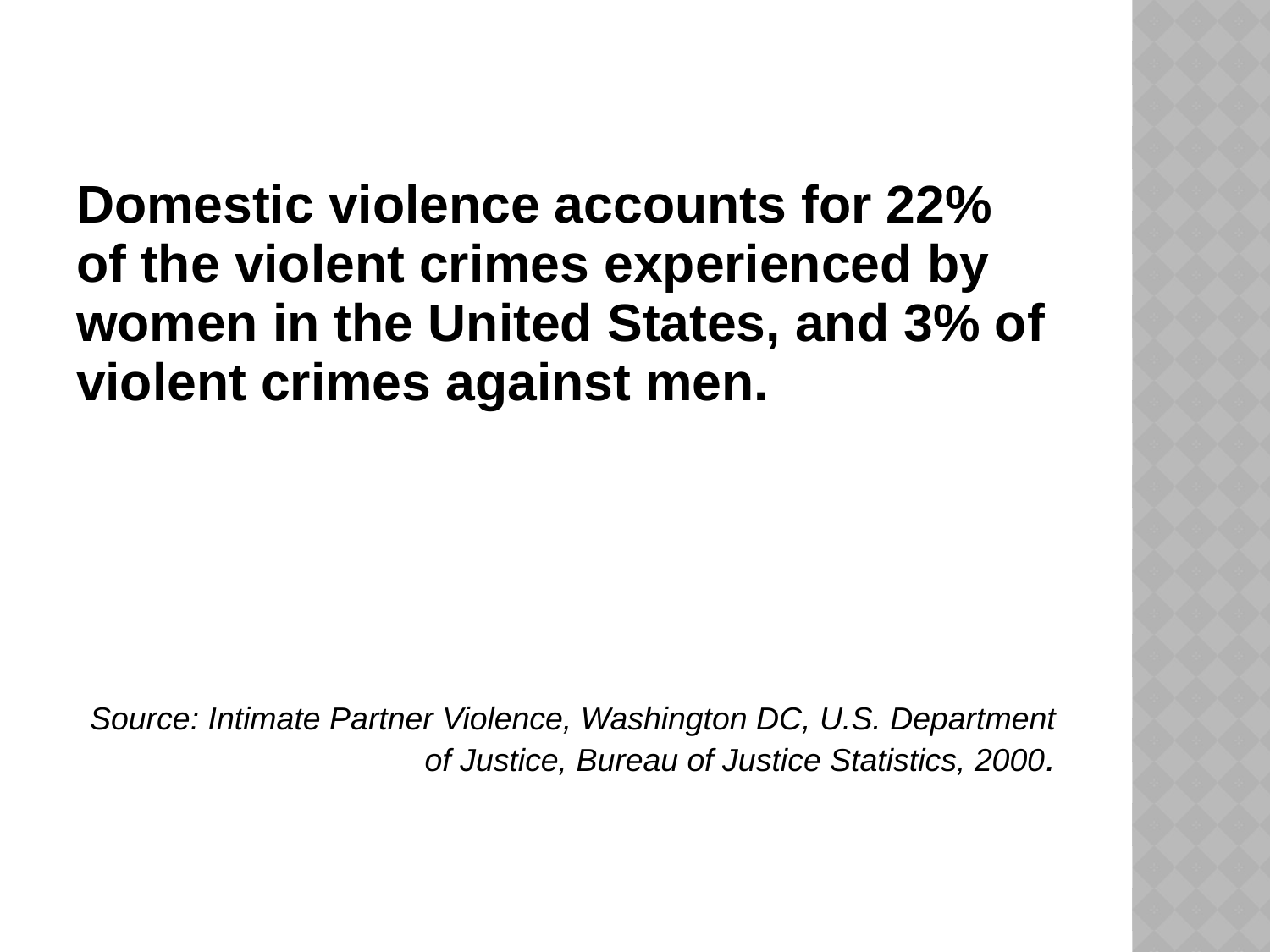

Domestic violence accounts for 22% of the violent crimes experienced by women in the United States, and 3% of violent crimes against men.

Source: Intimate Partner Violence, Washington DC, U.S. Department of Justice, Bureau of Justice Statistics, 2000.